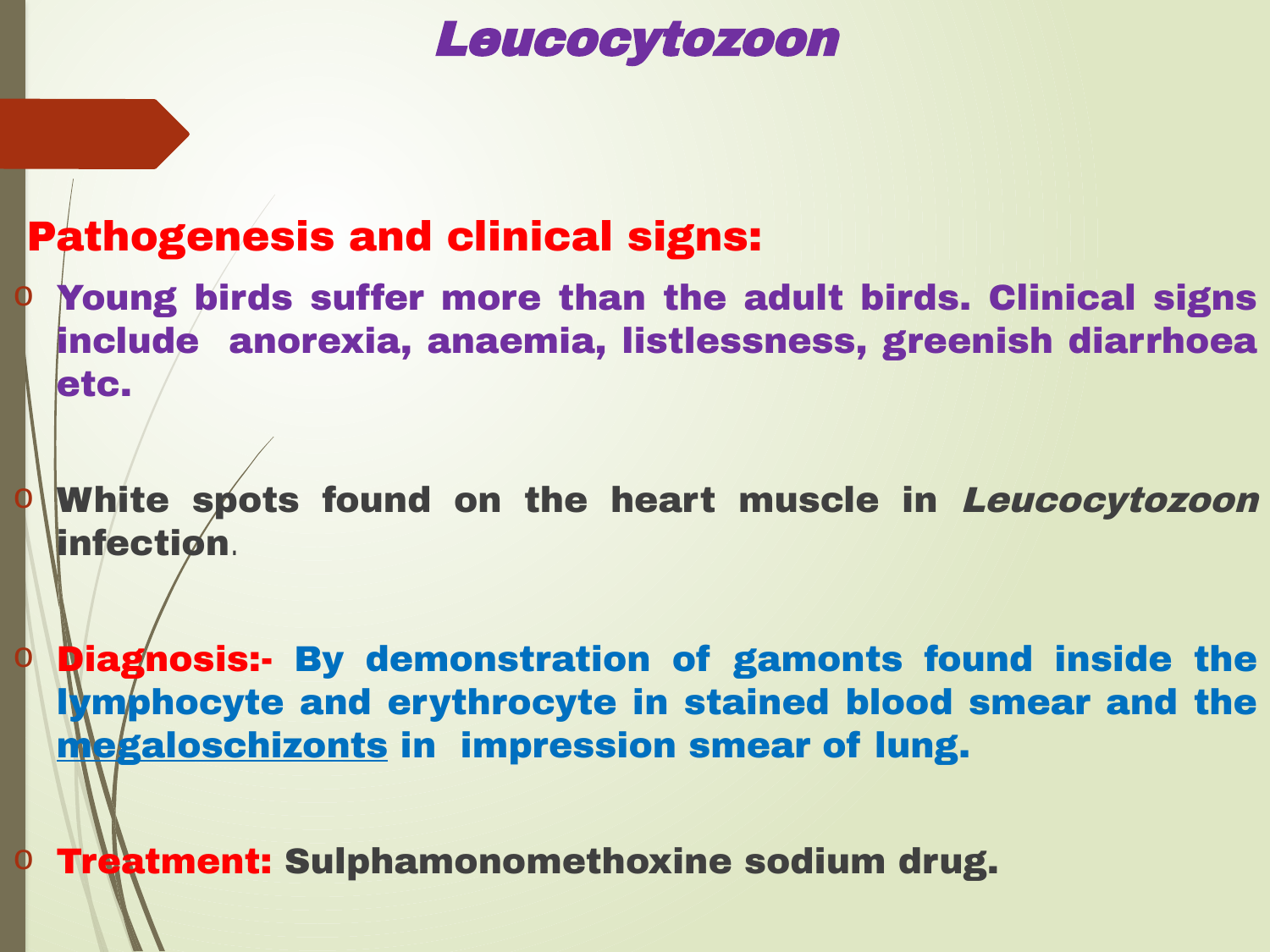

# Leucocytozoon

 Pathogenesis and clinical signs:
Young birds suffer more than the adult birds. Clinical signs include  anorexia, anaemia, listlessness, greenish diarrhoea etc.

White spots found on the heart muscle in Leucocytozoon infection.

Diagnosis:- By demonstration of gamonts found inside the lymphocyte and erythrocyte in stained blood smear and the megaloschizonts in  impression smear of lung.

Treatment: Sulphamonomethoxine sodium drug.